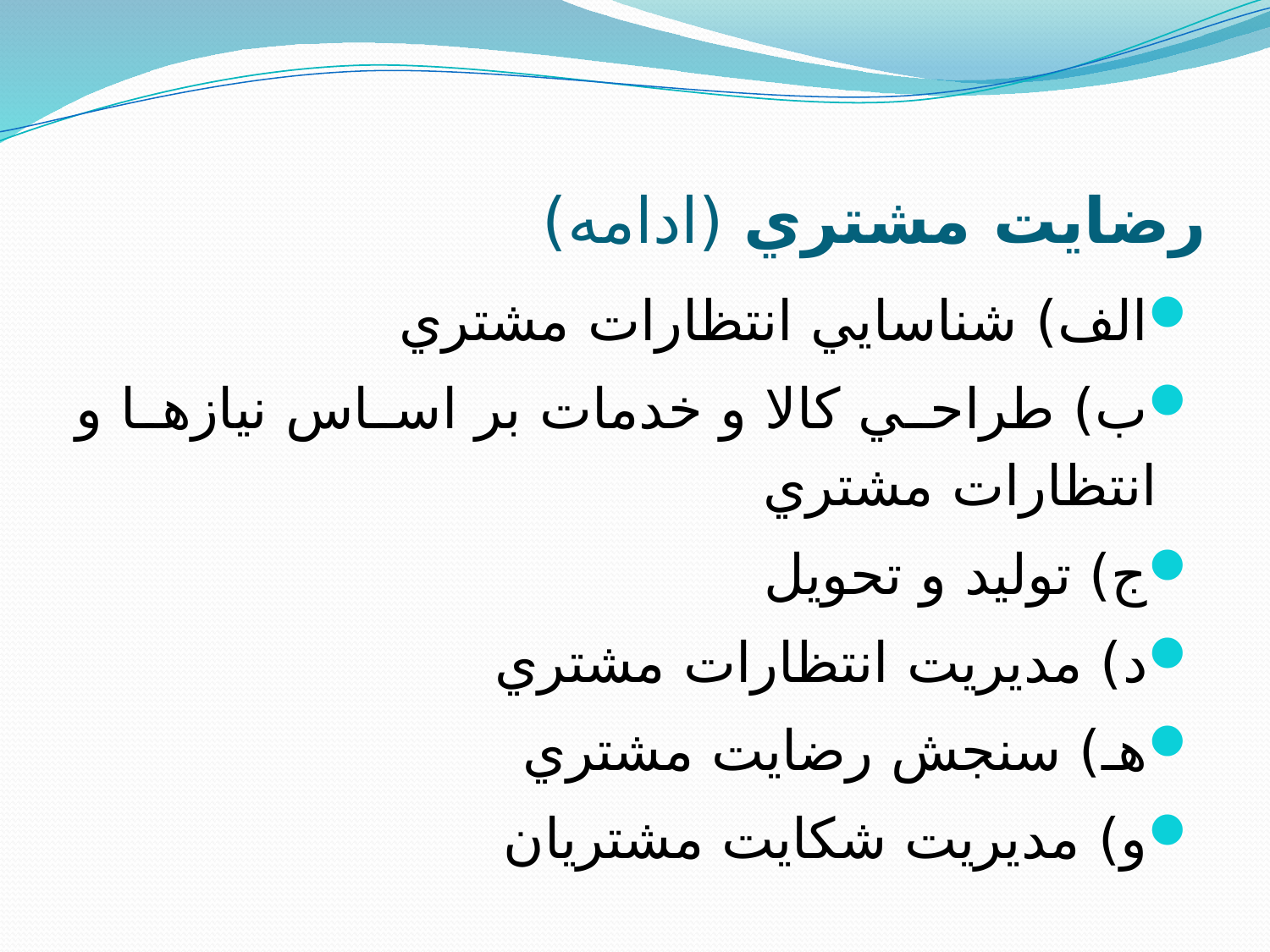

# رضايت مشتري (ادامه)
الف) شناسايي انتظارات مشتري
ب) طراحي كالا و خدمات بر اساس نيازها و انتظارات مشتري
ج) توليد و تحويل
د) مديريت انتظارات مشتري
هـ) سنجش رضايت مشتري
و) مديريت شكايت مشتريان